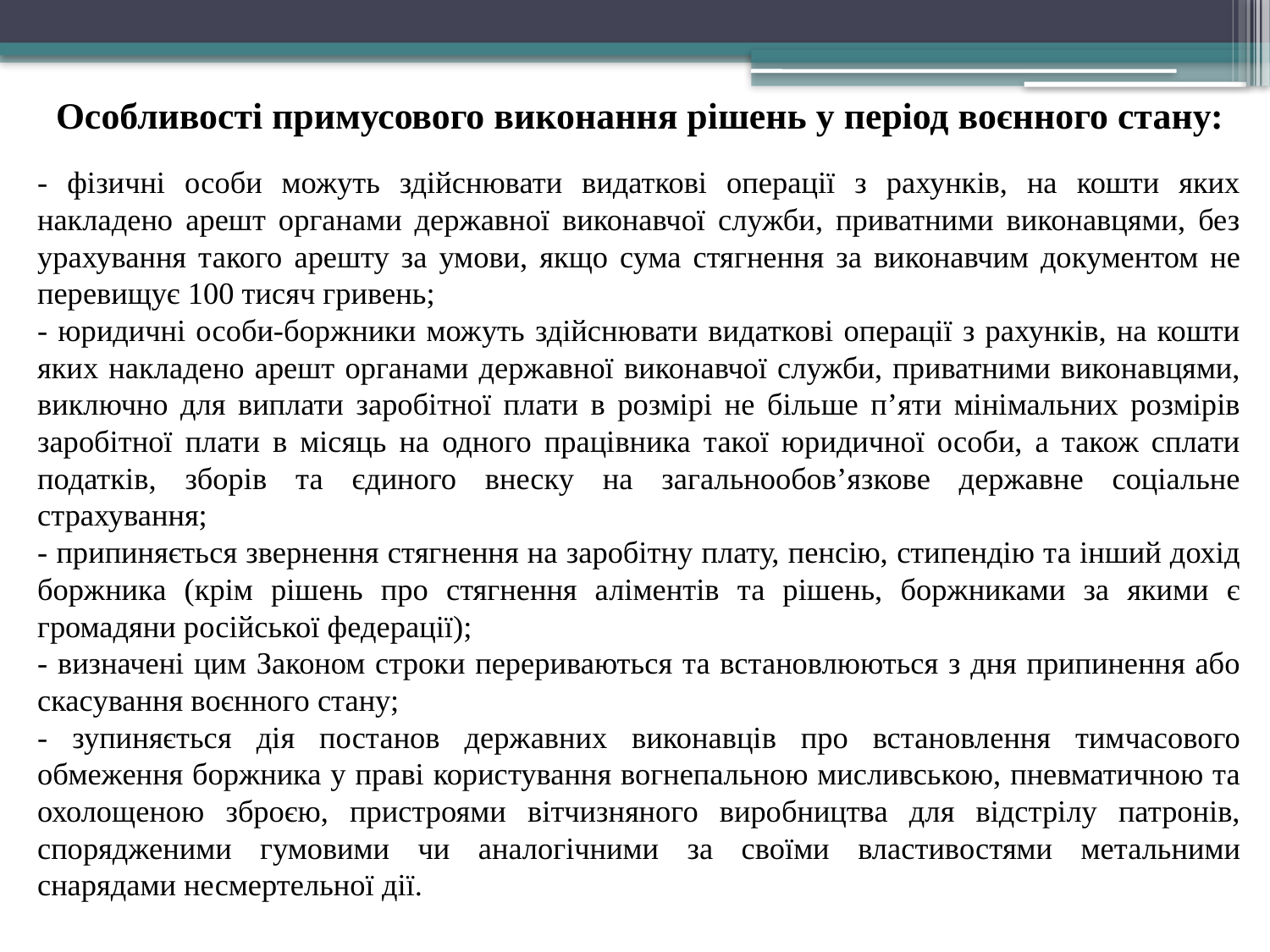

Особливості примусового виконання рішень у період воєнного стану:

- фізичні особи можуть здійснювати видаткові операції з рахунків, на кошти яких накладено арешт органами державної виконавчої служби, приватними виконавцями, без урахування такого арешту за умови, якщо сума стягнення за виконавчим документом не перевищує 100 тисяч гривень;
- юридичні особи-боржники можуть здійснювати видаткові операції з рахунків, на кошти яких накладено арешт органами державної виконавчої служби, приватними виконавцями, виключно для виплати заробітної плати в розмірі не більше п’яти мінімальних розмірів заробітної плати в місяць на одного працівника такої юридичної особи, а також сплати податків, зборів та єдиного внеску на загальнообов’язкове державне соціальне страхування;
- припиняється звернення стягнення на заробітну плату, пенсію, стипендію та інший дохід боржника (крім рішень про стягнення аліментів та рішень, боржниками за якими є громадяни російської федерації);
- визначені цим Законом строки перериваються та встановлюються з дня припинення або скасування воєнного стану;
- зупиняється дія постанов державних виконавців про встановлення тимчасового обмеження боржника у праві користування вогнепальною мисливською, пневматичною та охолощеною зброєю, пристроями вітчизняного виробництва для відстрілу патронів, спорядженими гумовими чи аналогічними за своїми властивостями метальними снарядами несмертельної дії.